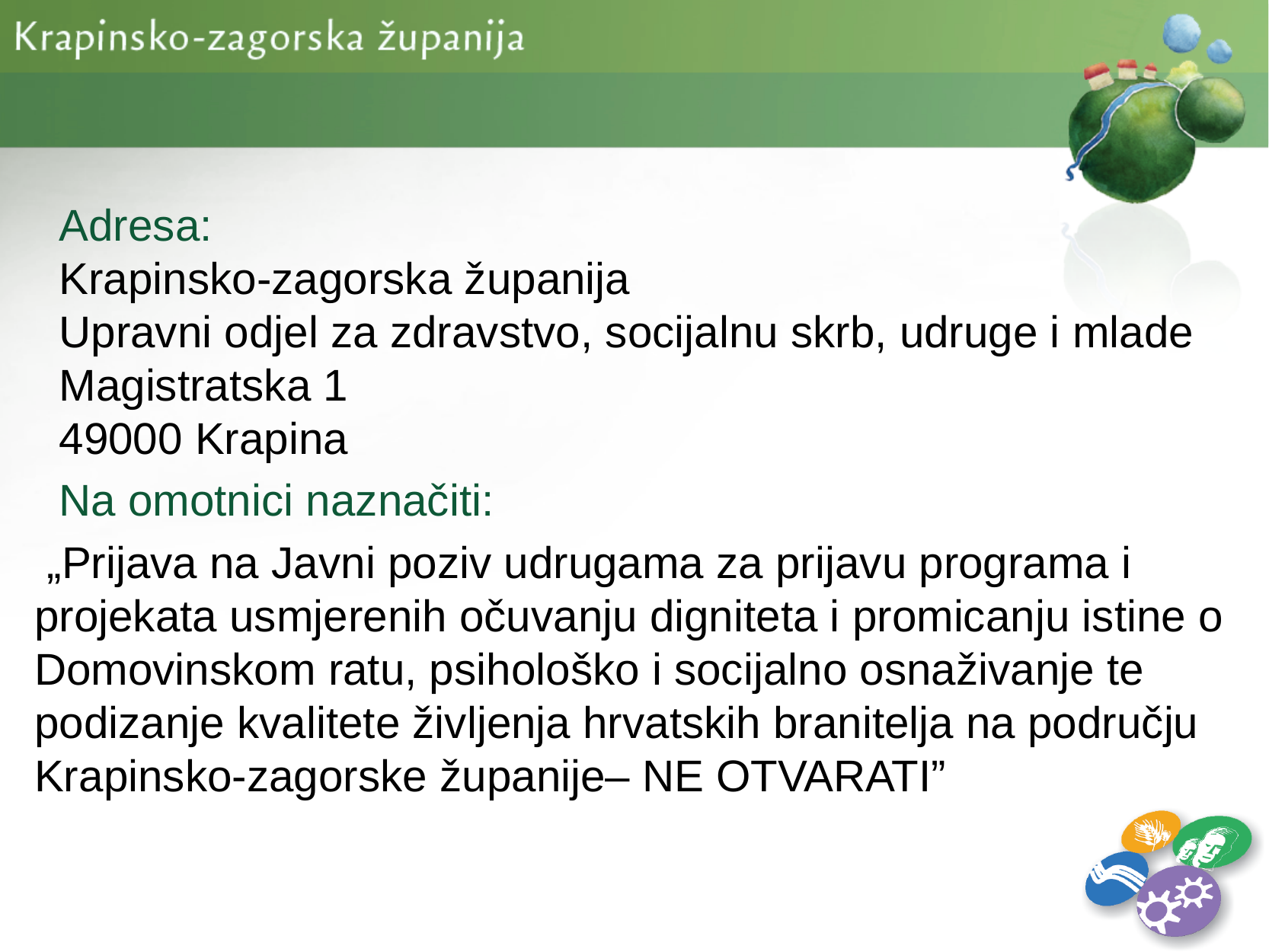

Adresa:
  Krapinsko-zagorska županija
  Upravni odjel za zdravstvo, socijalnu skrb, udruge i mlade
  Magistratska 1
  49000 Krapina
  Na omotnici naznačiti:
 „Prijava na Javni poziv udrugama za prijavu programa i projekata usmjerenih očuvanju digniteta i promicanju istine o Domovinskom ratu, psihološko i socijalno osnaživanje te podizanje kvalitete življenja hrvatskih branitelja na području Krapinsko-zagorske županije– NE OTVARATI”